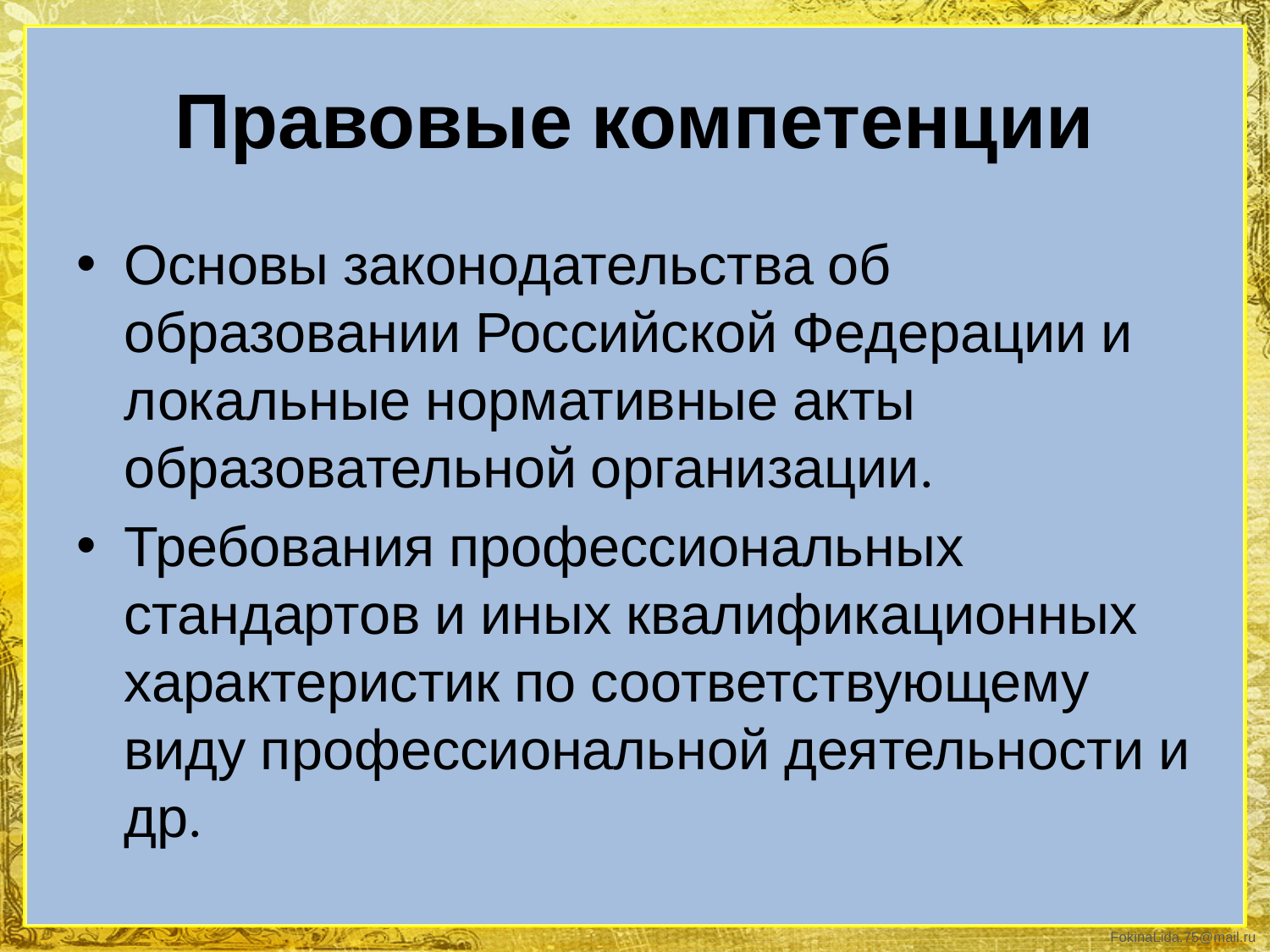

# Правовые компетенции
Основы законодательства об образовании Российской Федерации и локальные нормативные акты образовательной организации.
Требования профессиональных стандартов и иных квалификационных характеристик по соответствующему виду профессиональной деятельности и др.